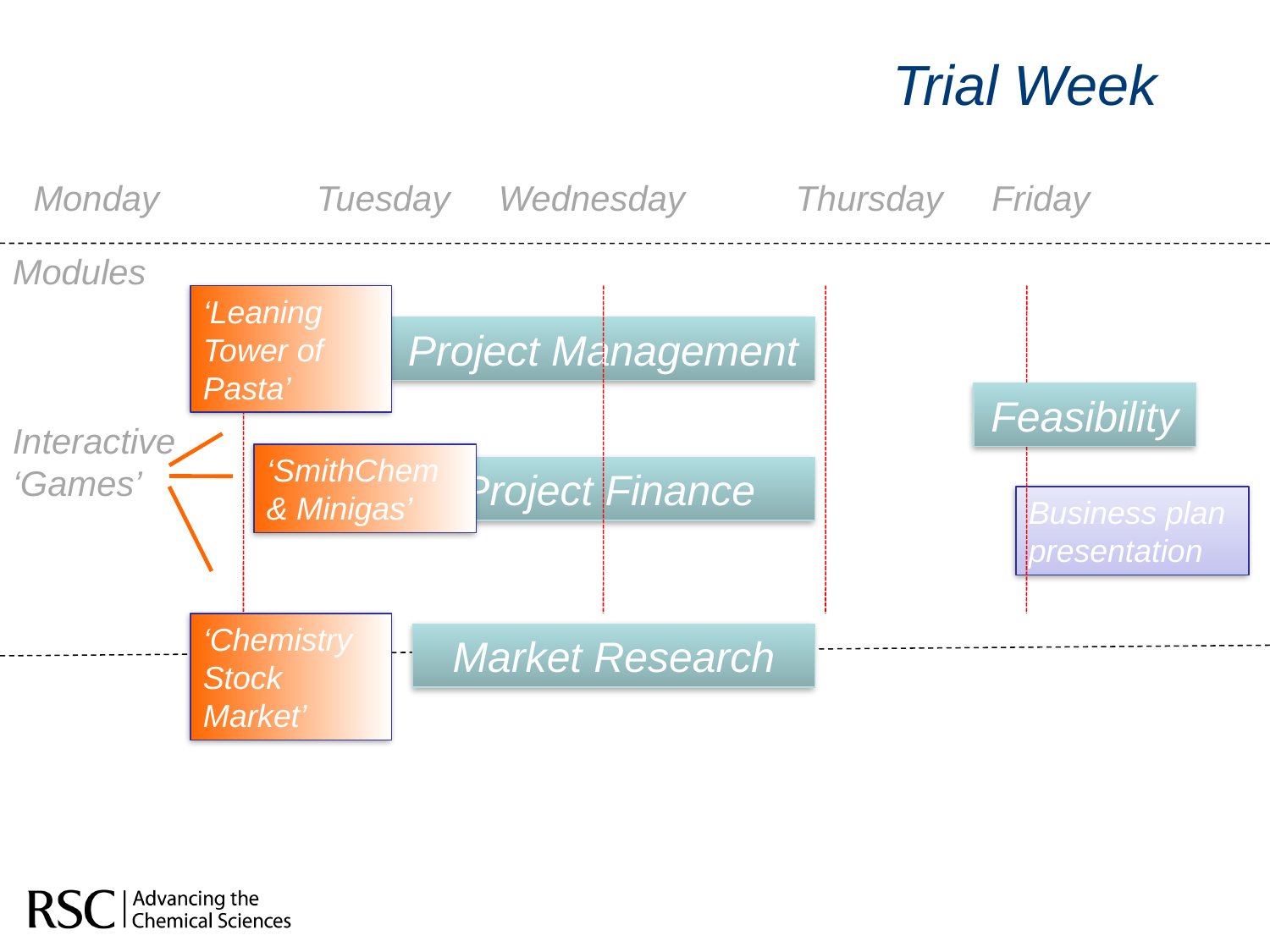

Trial Week

Modules

Interactive ‘Games’
Monday	  	   Tuesday     Wednesday	Thursday     Friday
‘Leaning Tower of Pasta’
Project Management
Feasibility
‘SmithChem & Minigas’
Project Finance
Business plan presentation
‘Chemistry Stock Market’
Market Research